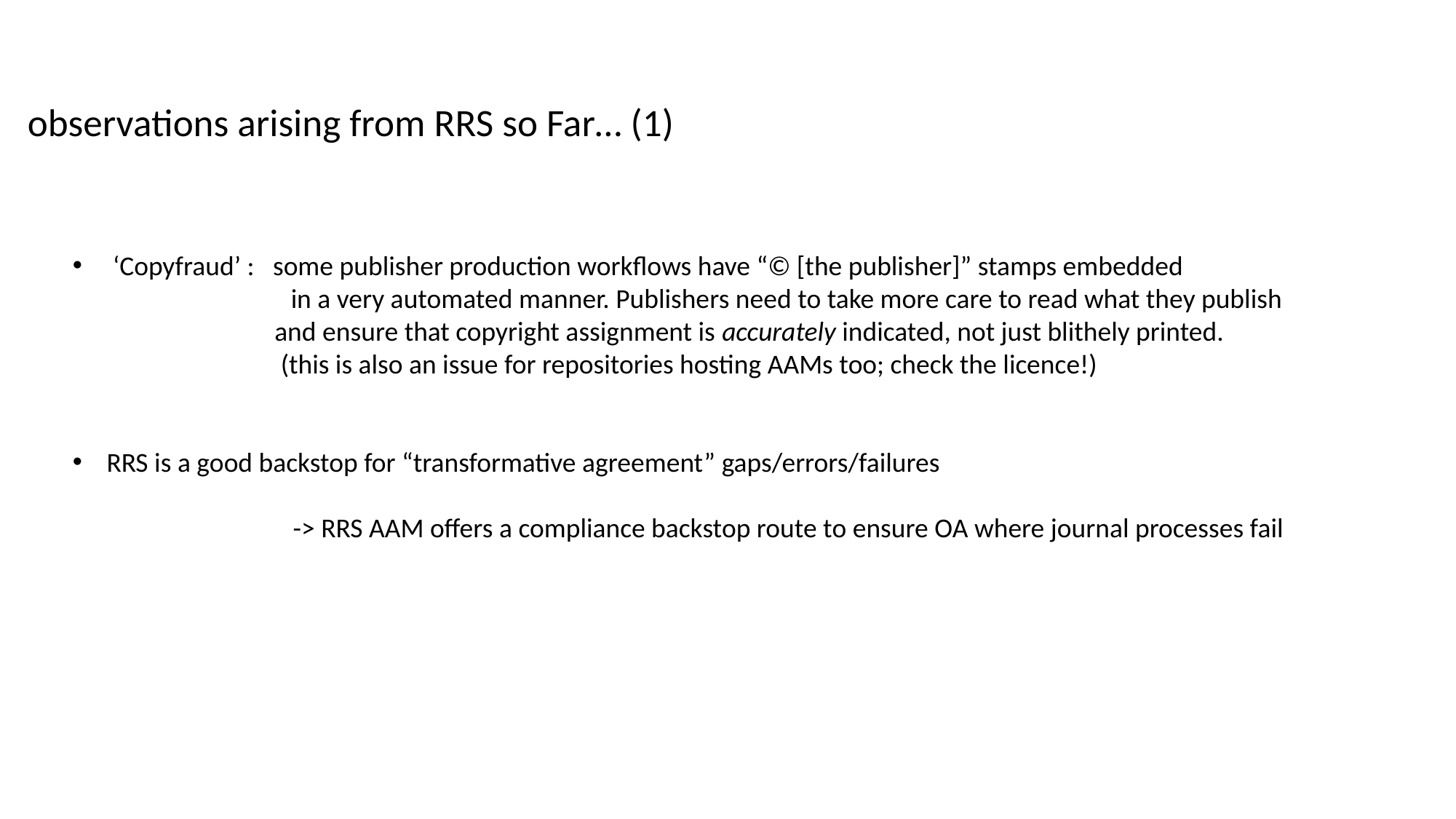

observations arising from RRS so Far… (1)
 ‘Copyfraud’ :   some publisher production workflows have “© [the publisher]” stamps embedded
	        	in a very automated manner. Publishers need to take more care to read what they publish
	               and ensure that copyright assignment is accurately indicated, not just blithely printed.
	                (this is also an issue for repositories hosting AAMs too; check the licence!)

RRS is a good backstop for “transformative agreement” gaps/errors/failures

	                  -> RRS AAM offers a compliance backstop route to ensure OA where journal processes fail